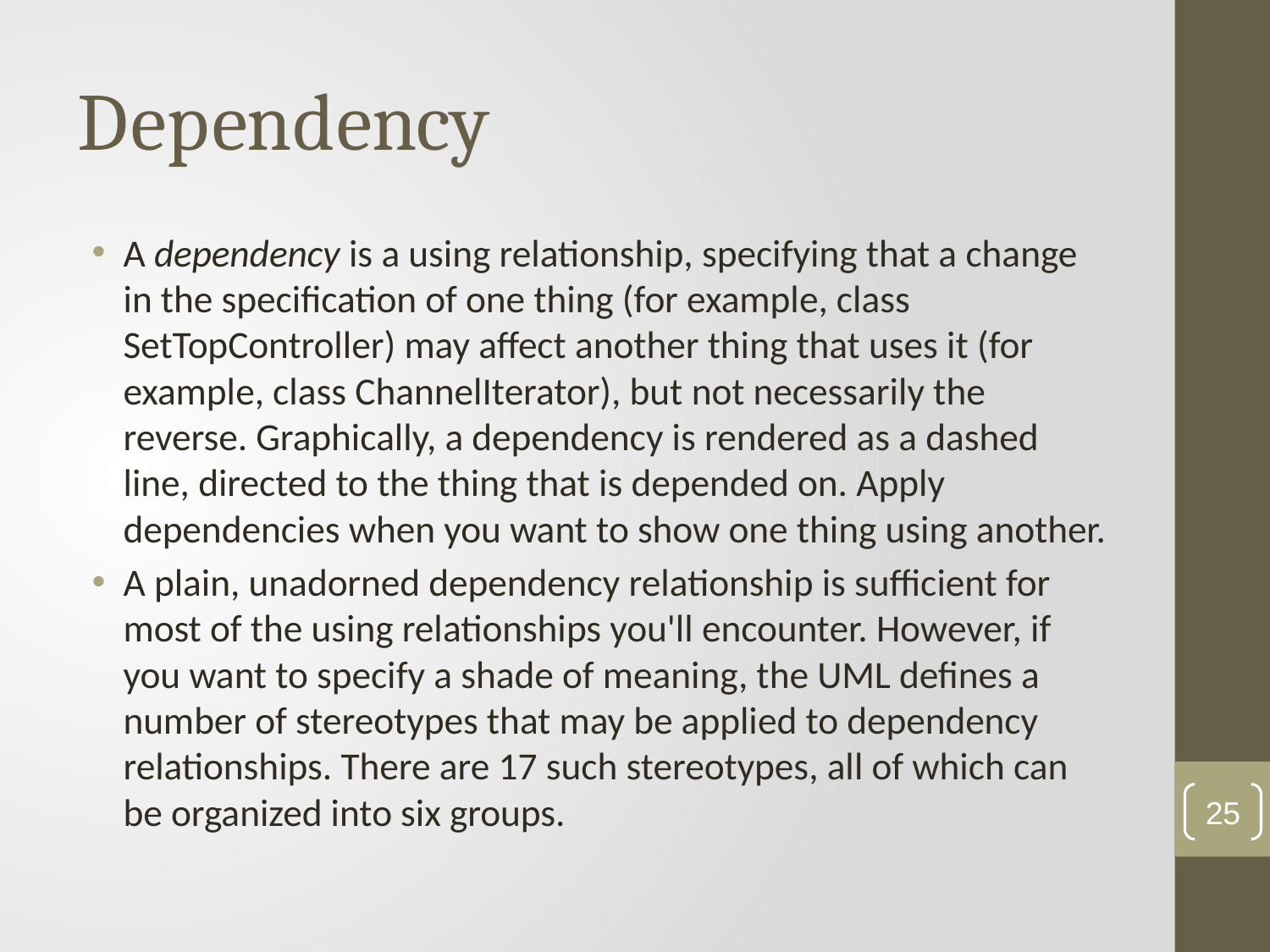

# Dependency
A dependency is a using relationship, specifying that a change in the specification of one thing (for example, class SetTopController) may affect another thing that uses it (for example, class ChannelIterator), but not necessarily the reverse. Graphically, a dependency is rendered as a dashed line, directed to the thing that is depended on. Apply dependencies when you want to show one thing using another.
A plain, unadorned dependency relationship is sufficient for most of the using relationships you'll encounter. However, if you want to specify a shade of meaning, the UML defines a number of stereotypes that may be applied to dependency relationships. There are 17 such stereotypes, all of which can be organized into six groups.
25